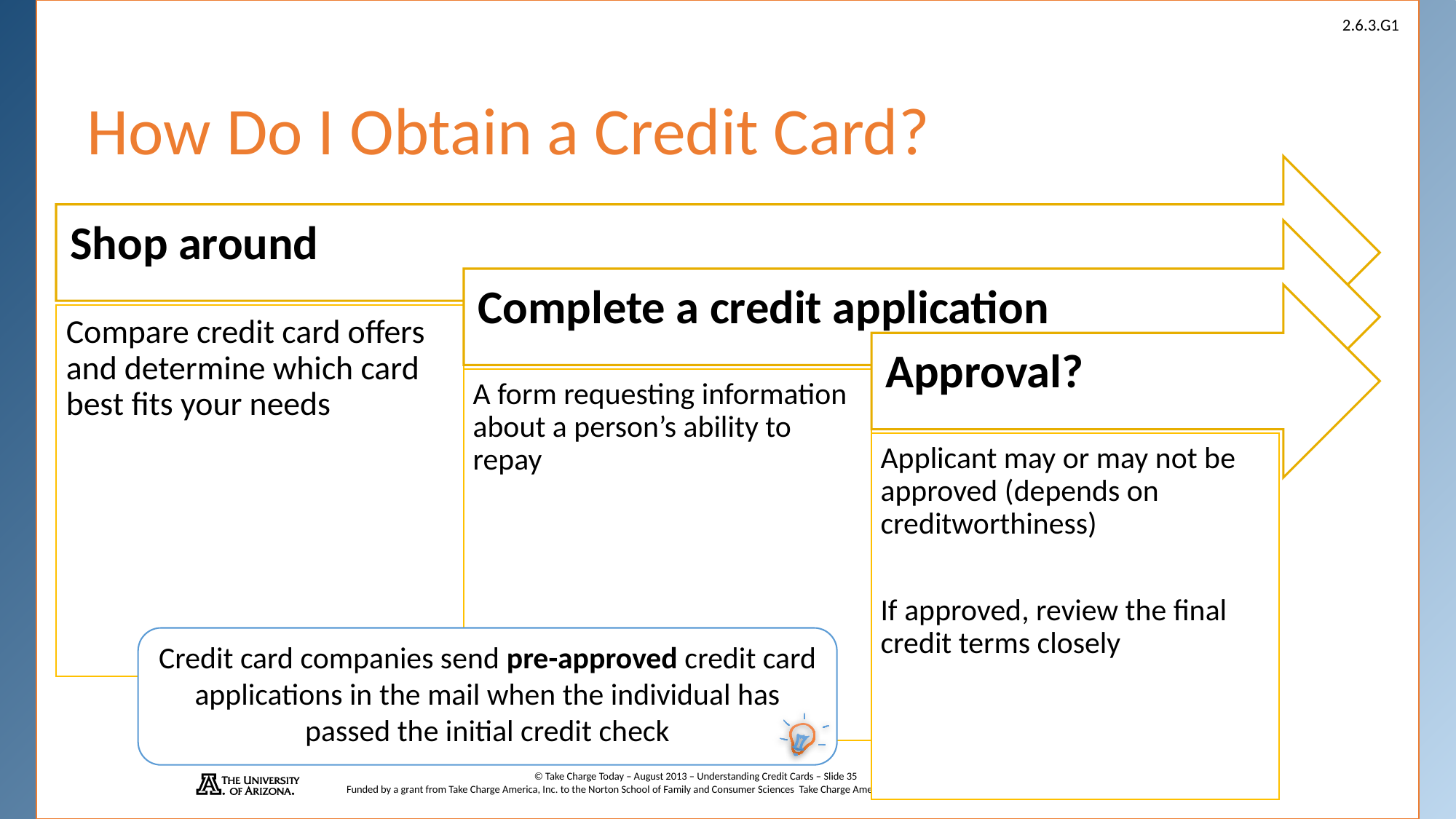

# How Do I Obtain a Credit Card?
Shop around
Compare credit card offers and determine which card best fits your needs
Complete a credit application
A form requesting information about a person’s ability to repay
Approval?
Applicant may or may not be approved (depends on creditworthiness)

If approved, review the final credit terms closely

Credit card companies send pre-approved credit card applications in the mail when the individual has passed the initial credit check